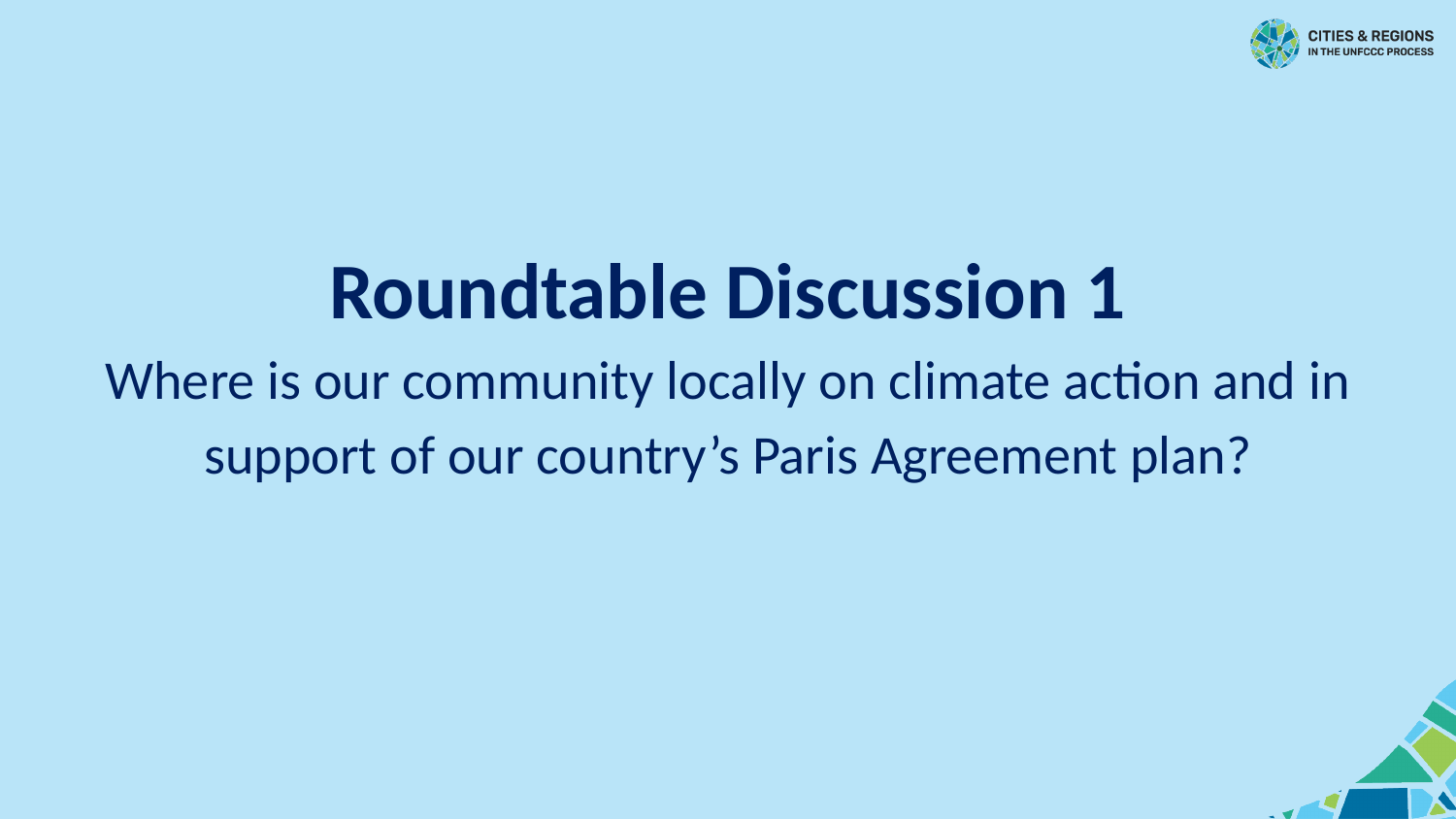

# Roundtable Discussion 1
Where is our community locally on climate action and in support of our country’s Paris Agreement plan?